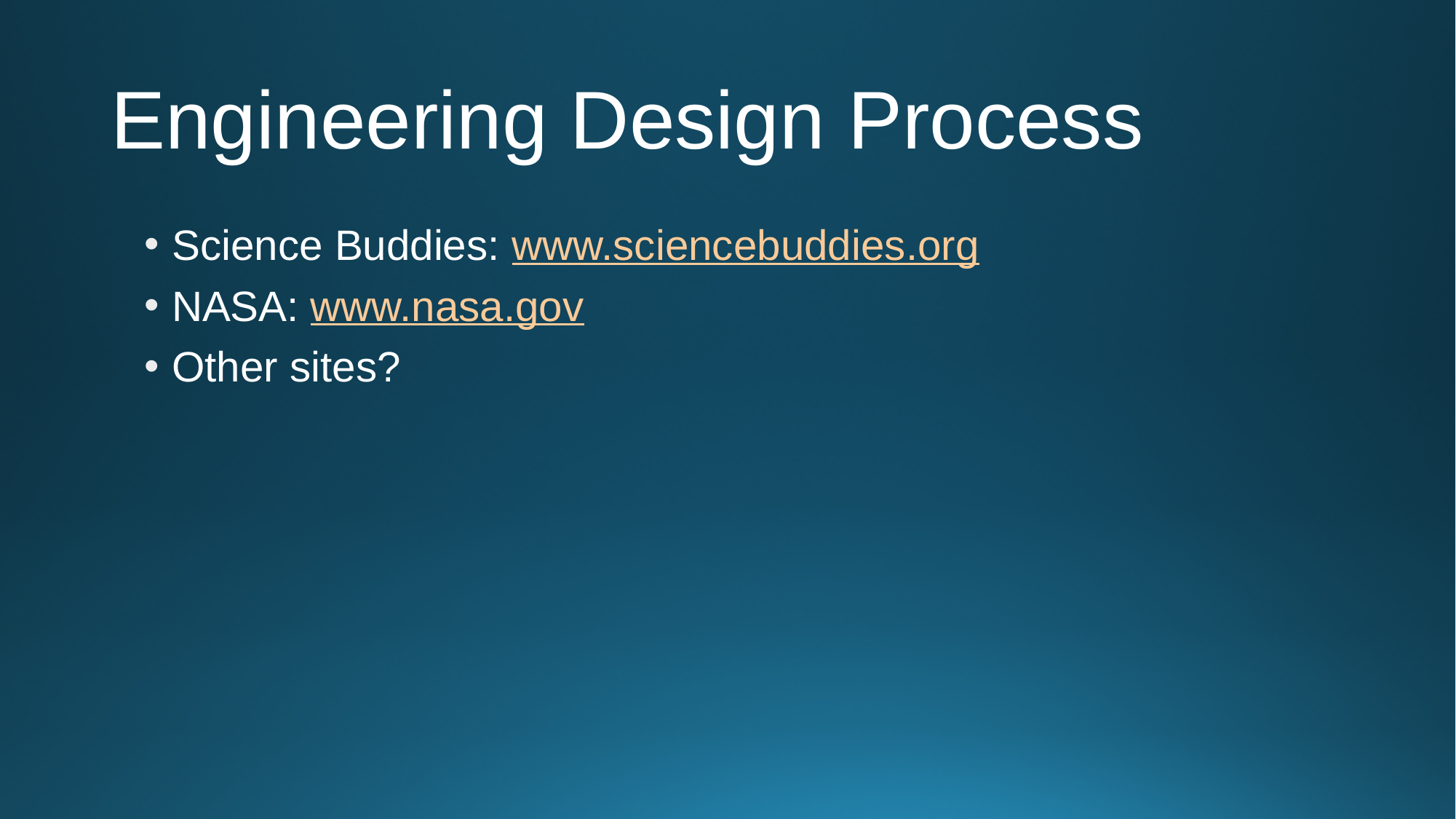

# Engineering Design Process
Science Buddies: www.sciencebuddies.org
NASA: www.nasa.gov
Other sites?